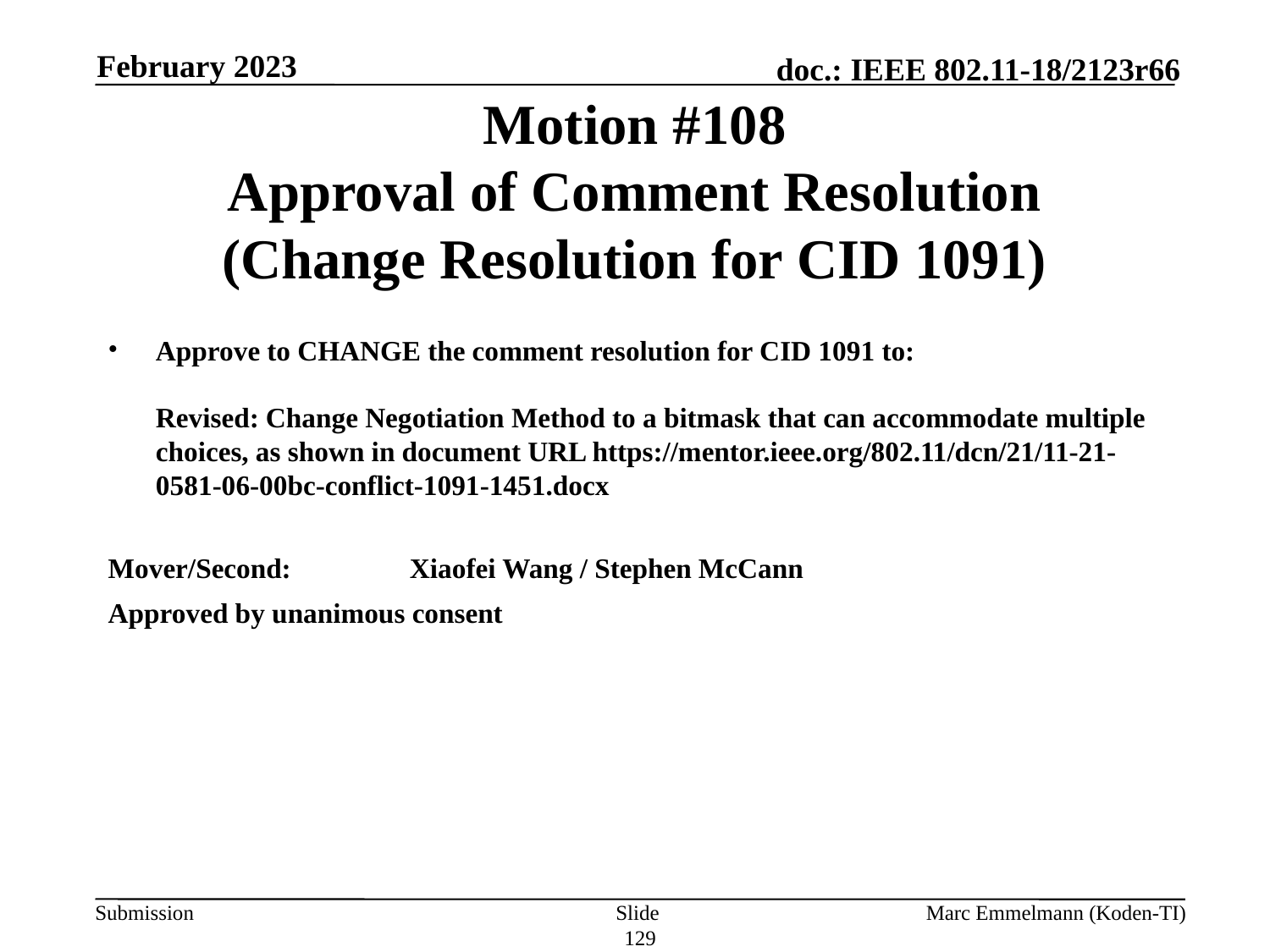

February 2023
# Motion #108 Approval of Comment Resolution (Change Resolution for CID 1091)
Approve to CHANGE the comment resolution for CID 1091 to:
Revised: Change Negotiation Method to a bitmask that can accommodate multiple choices, as shown in document URL https://mentor.ieee.org/802.11/dcn/21/11-21-0581-06-00bc-conflict-1091-1451.docx

Mover/Second:	Xiaofei Wang / Stephen McCann
Approved by unanimous consent
Slide 129
Marc Emmelmann (Koden-TI)